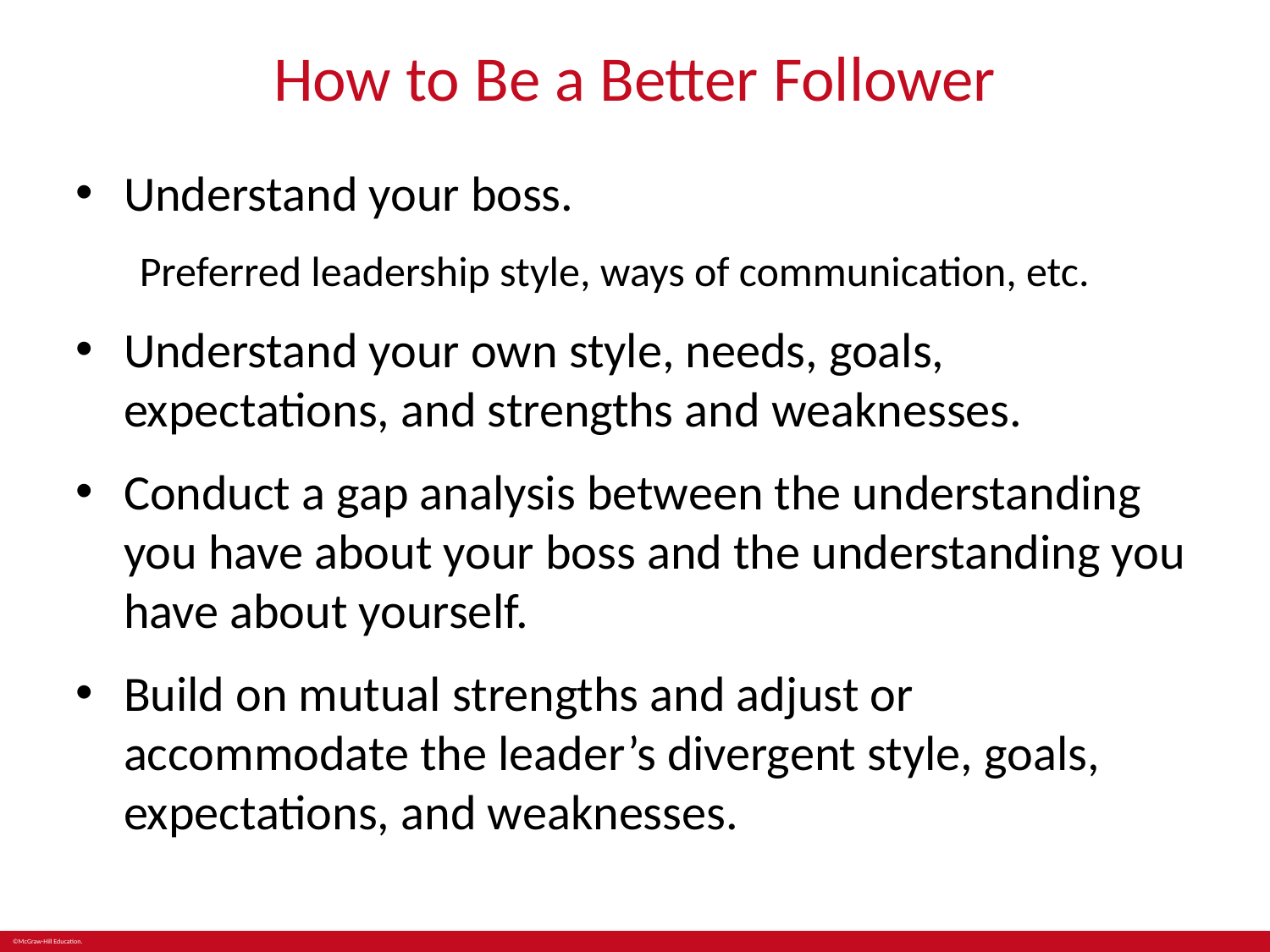

# How to Be a Better Follower
Understand your boss.
Preferred leadership style, ways of communication, etc.
Understand your own style, needs, goals, expectations, and strengths and weaknesses.
Conduct a gap analysis between the understanding you have about your boss and the understanding you have about yourself.
Build on mutual strengths and adjust or accommodate the leader’s divergent style, goals, expectations, and weaknesses.